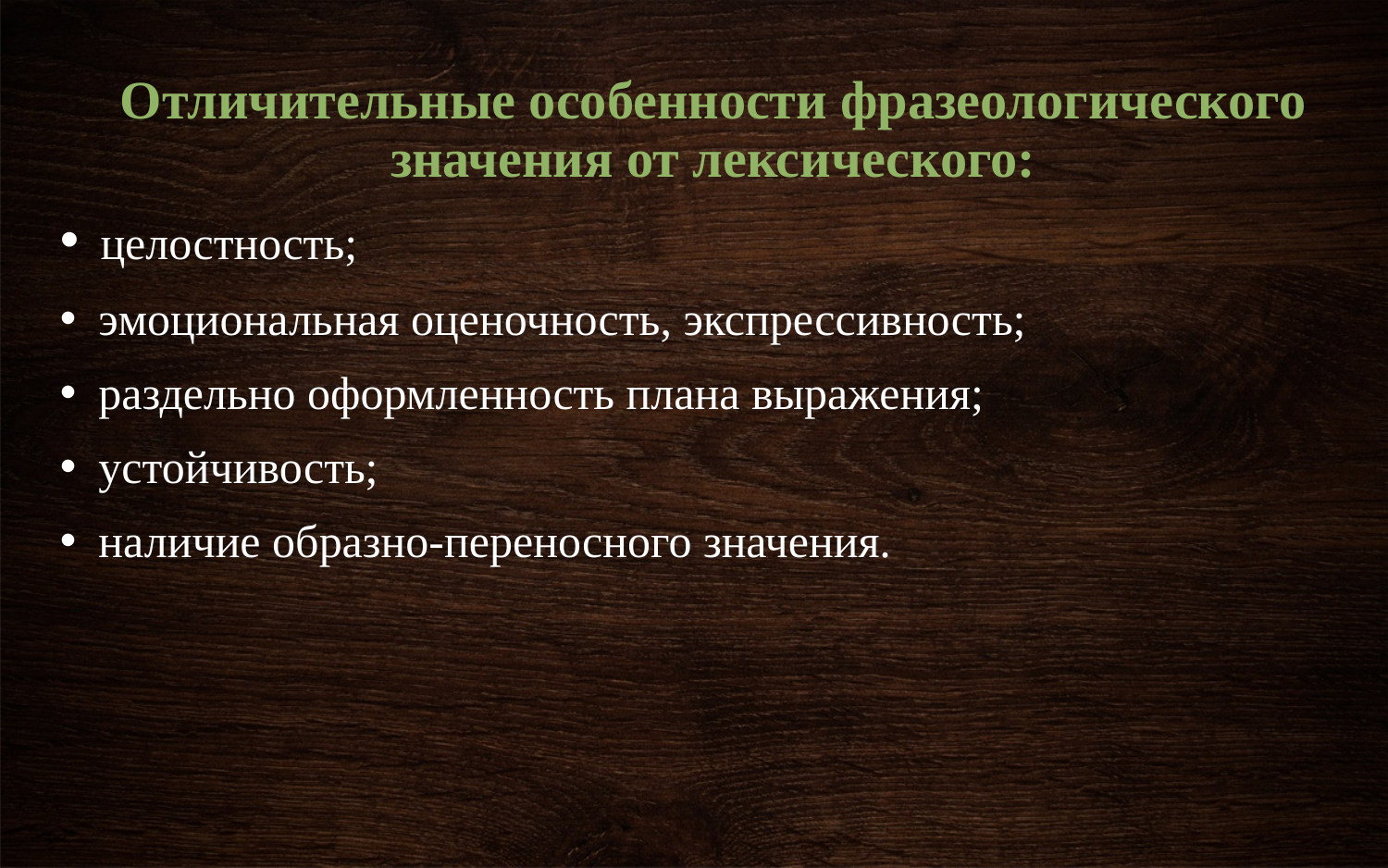

Отличительные особенности фразеологического значения от лексического:
 целостность;
 эмоциональная оценочность, экспрессивность;
 раздельно оформленность плана выражения;
 устойчивость;
 наличие образно-переносного значения.